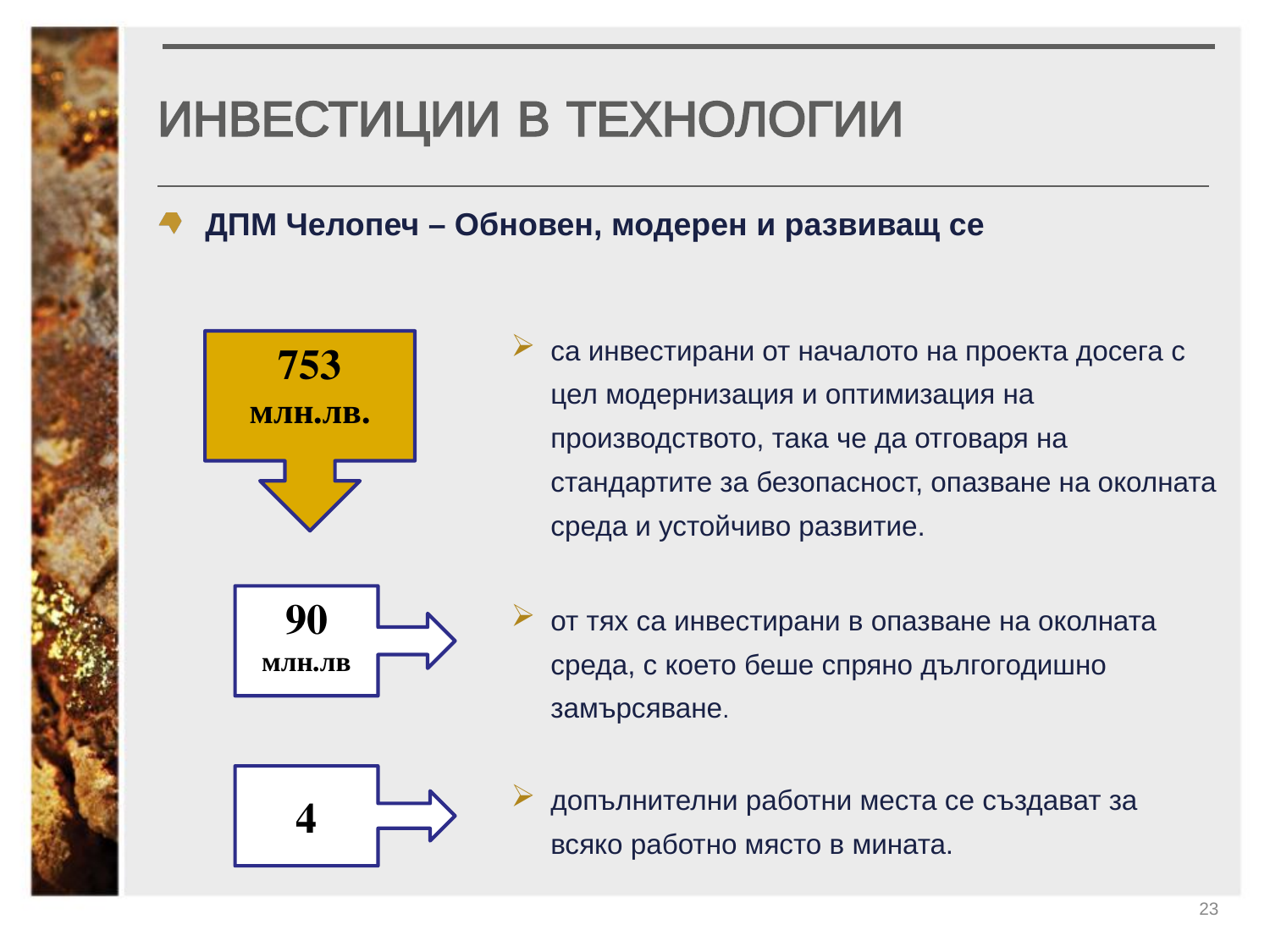

# Инвестиции в технологии
ДПМ Челопеч – Обновен, модерен и развиващ се
са инвестирани от началото на проекта досега с цел модернизация и оптимизация на производството, така че да отговаря на стандартите за безопасност, опазване на околната среда и устойчиво развитие.
753 млн.лв.
90 млн.лв
от тях са инвестирани в опазване на околната среда, с което беше спряно дългогодишно замърсяване.

4
допълнителни работни места се създават за всяко работно място в мината.
23